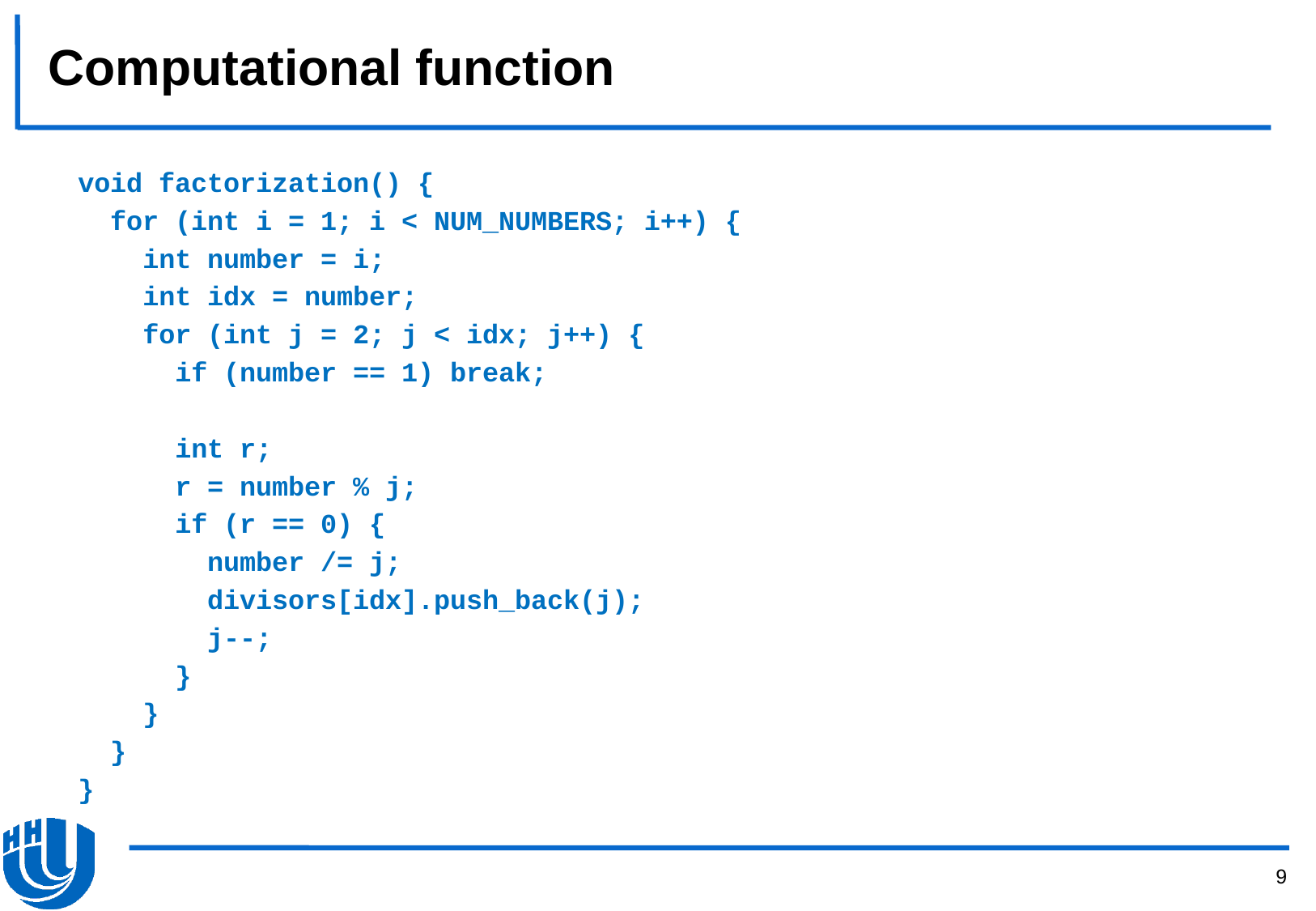

# Computational function
void factorization() {
  for (int i = 1; i < NUM_NUMBERS; i++) {
    int number = i;
    int idx = number;
    for (int j = 2; j < idx; j++) {
      if (number == 1) break;

      int r;
      r = number % j;
      if (r == 0) {
        number /= j;
        divisors[idx].push_back(j);
        j--;
      }
    }
  }
}